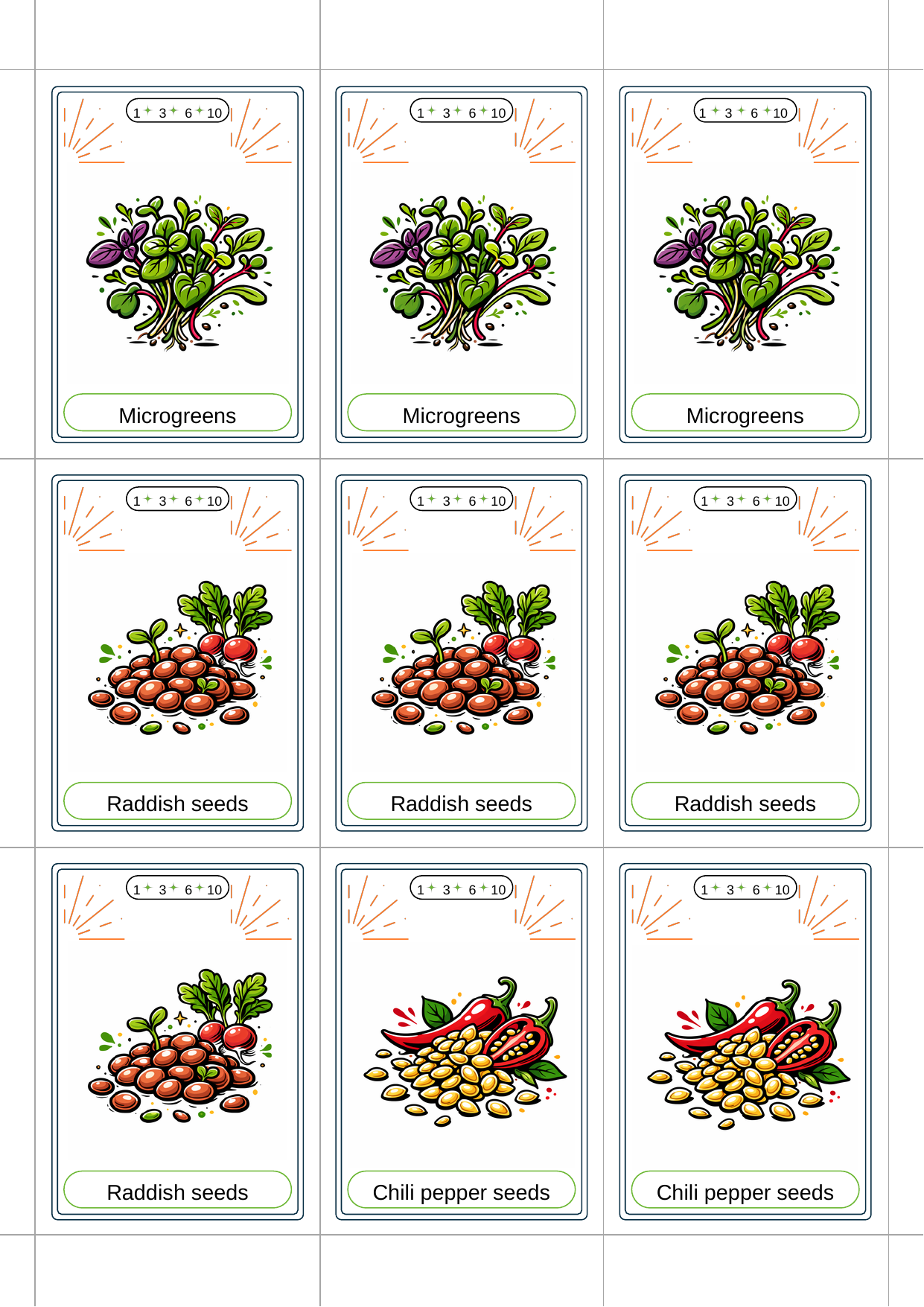

1     3     6    10

1     3     6    10

1     3     6    10

Microgreens
Microgreens
Microgreens

1     3     6    10

1     3     6    10

1     3     6    10

Raddish seeds
Raddish seeds
Raddish seeds

1     3     6    10

1     3     6    10

1     3     6    10

Raddish seeds
Chili pepper seeds
Chili pepper seeds